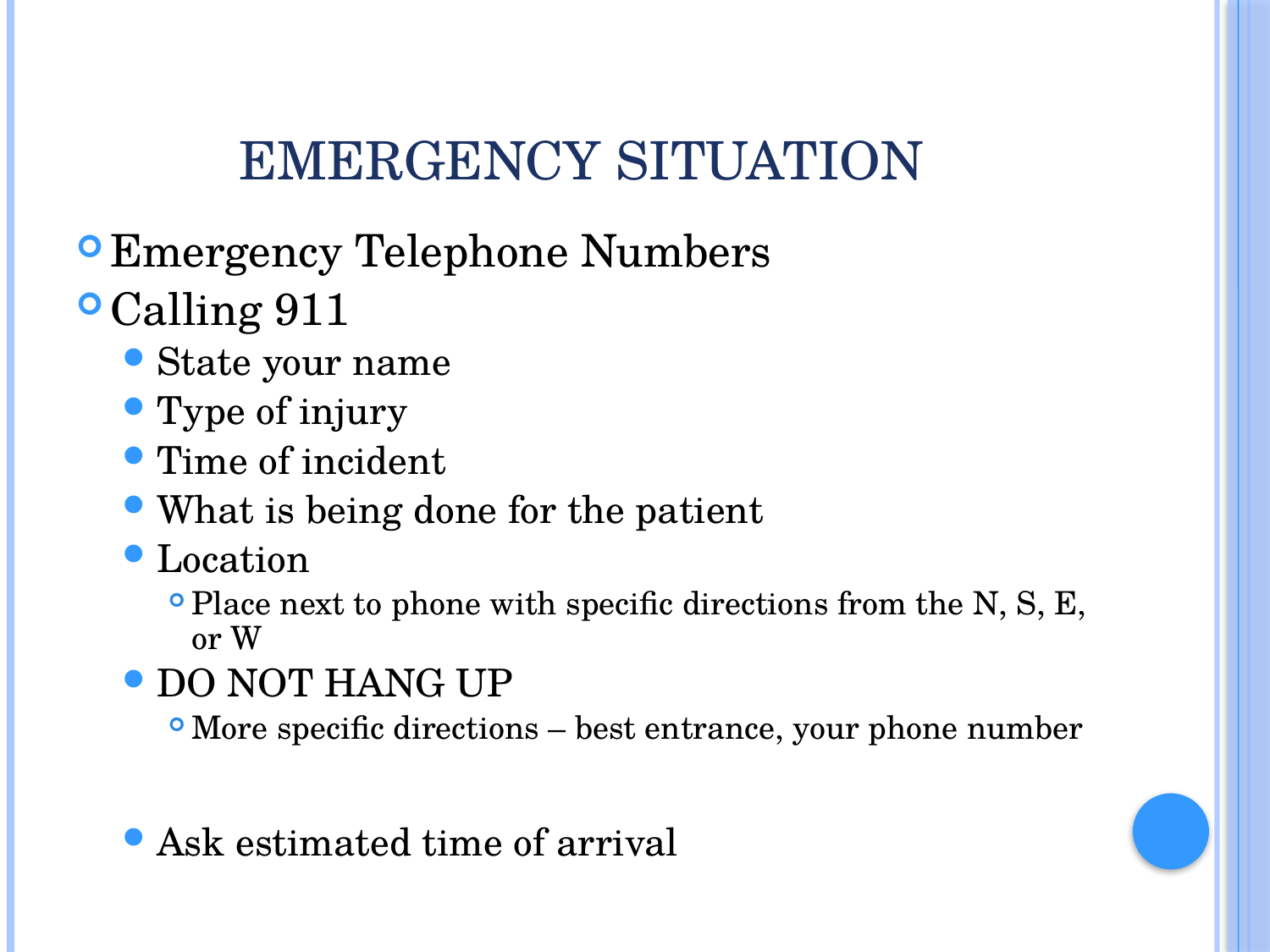

# Emergency Situation
Emergency Telephone Numbers
Calling 911
State your name
Type of injury
Time of incident
What is being done for the patient
Location
Place next to phone with specific directions from the N, S, E, or W
DO NOT HANG UP
More specific directions – best entrance, your phone number

Ask estimated time of arrival